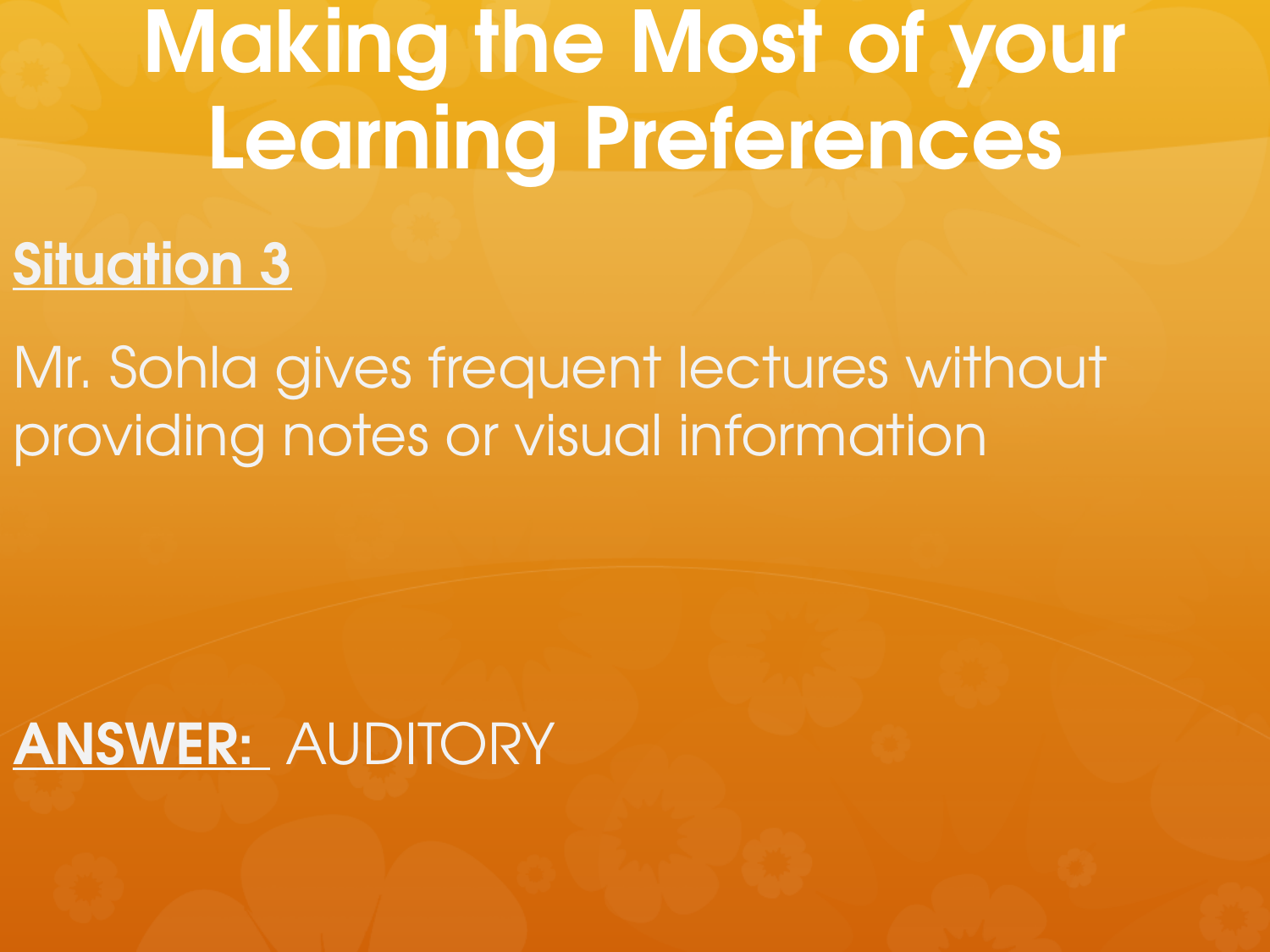

# Making the Most of your Learning Preferences
Situation 3
Mr. Sohla gives frequent lectures without providing notes or visual information

ANSWER:  AUDITORY